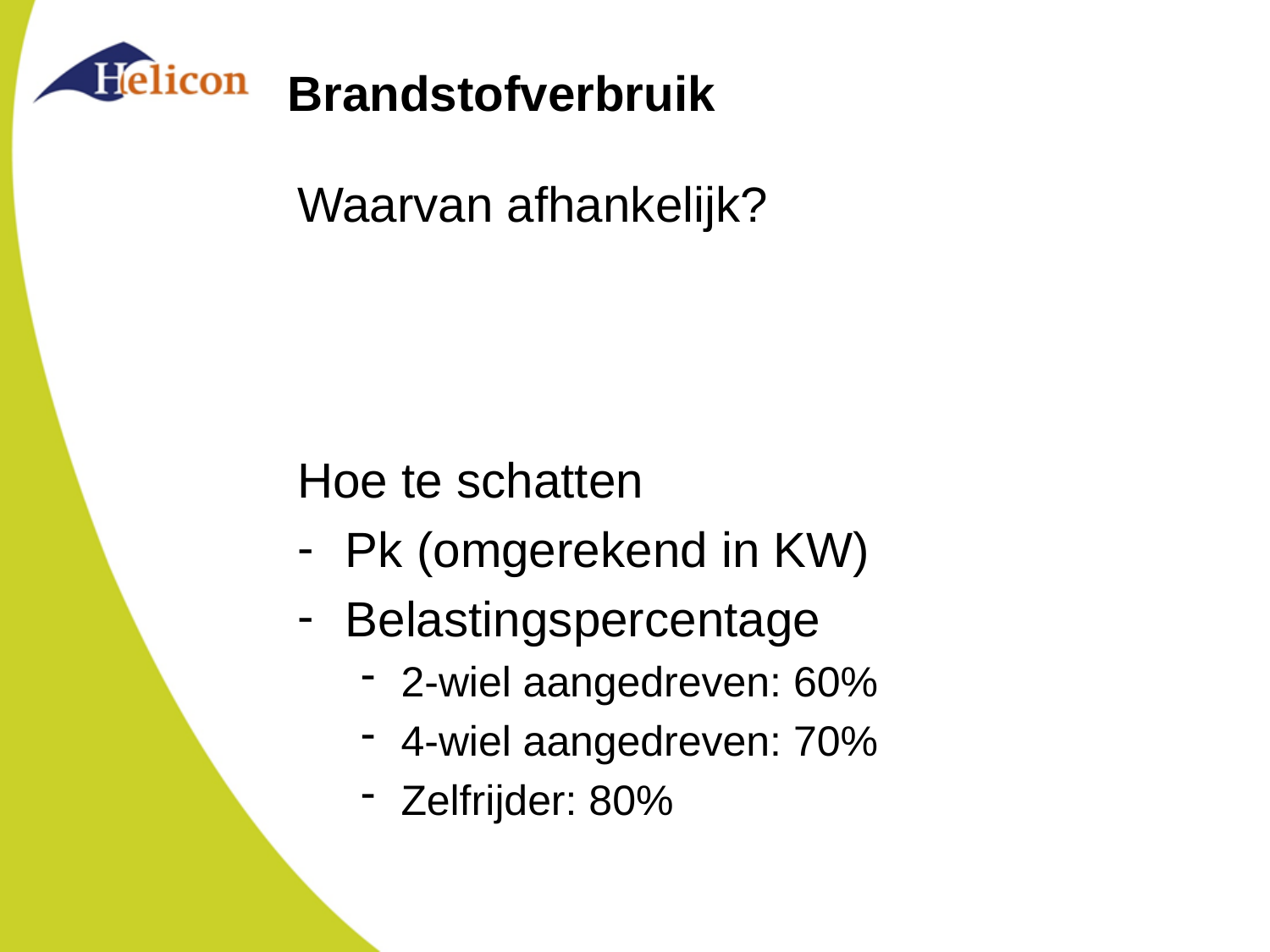

# Brandstofverbruik
Waarvan afhankelijk?

Hoe te schatten
Pk (omgerekend in KW)
Belastingspercentage
2-wiel aangedreven: 60%
4-wiel aangedreven: 70%
Zelfrijder: 80%